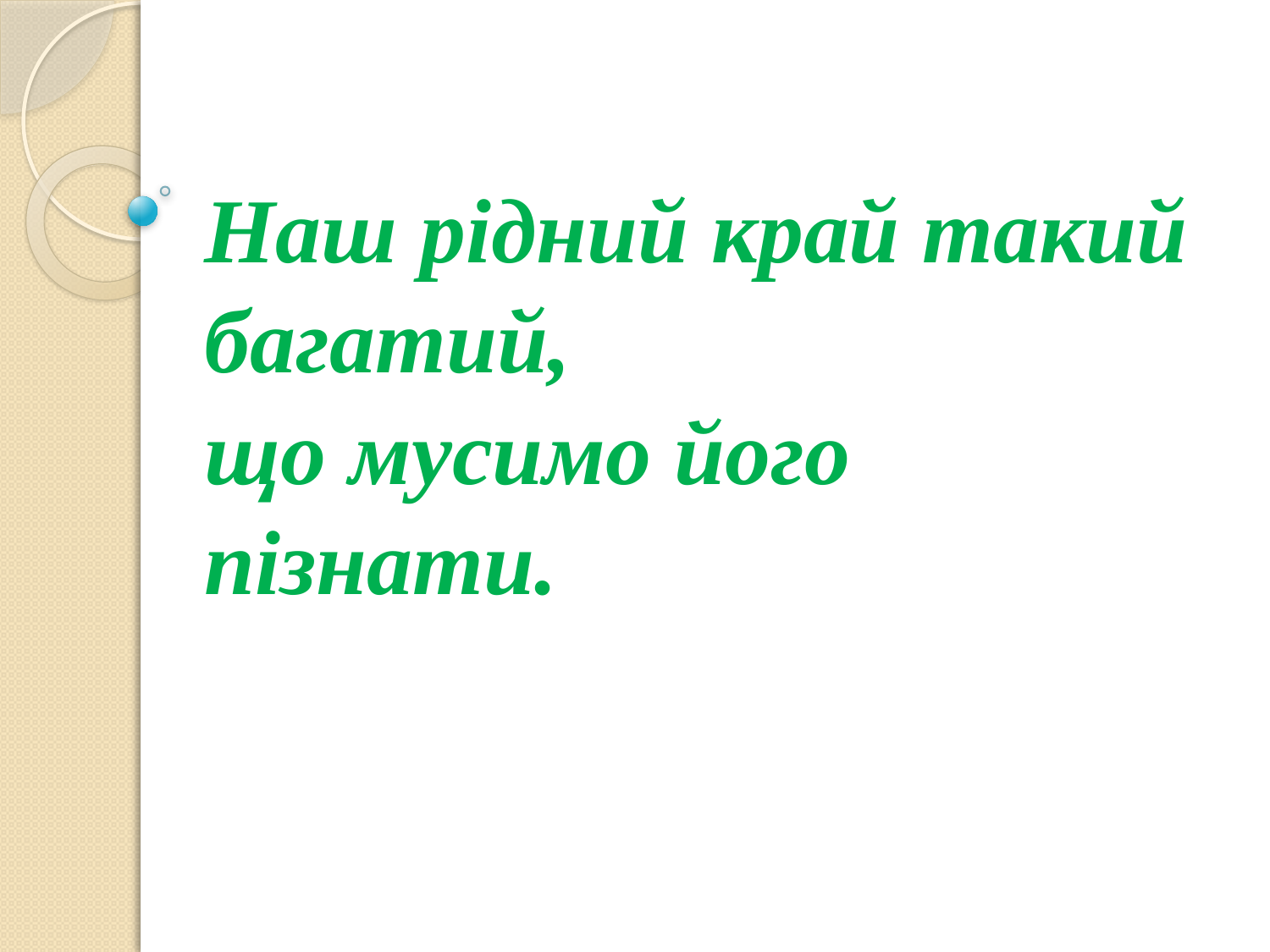

Наш рідний край такий багатий,
що мусимо його пізнати.